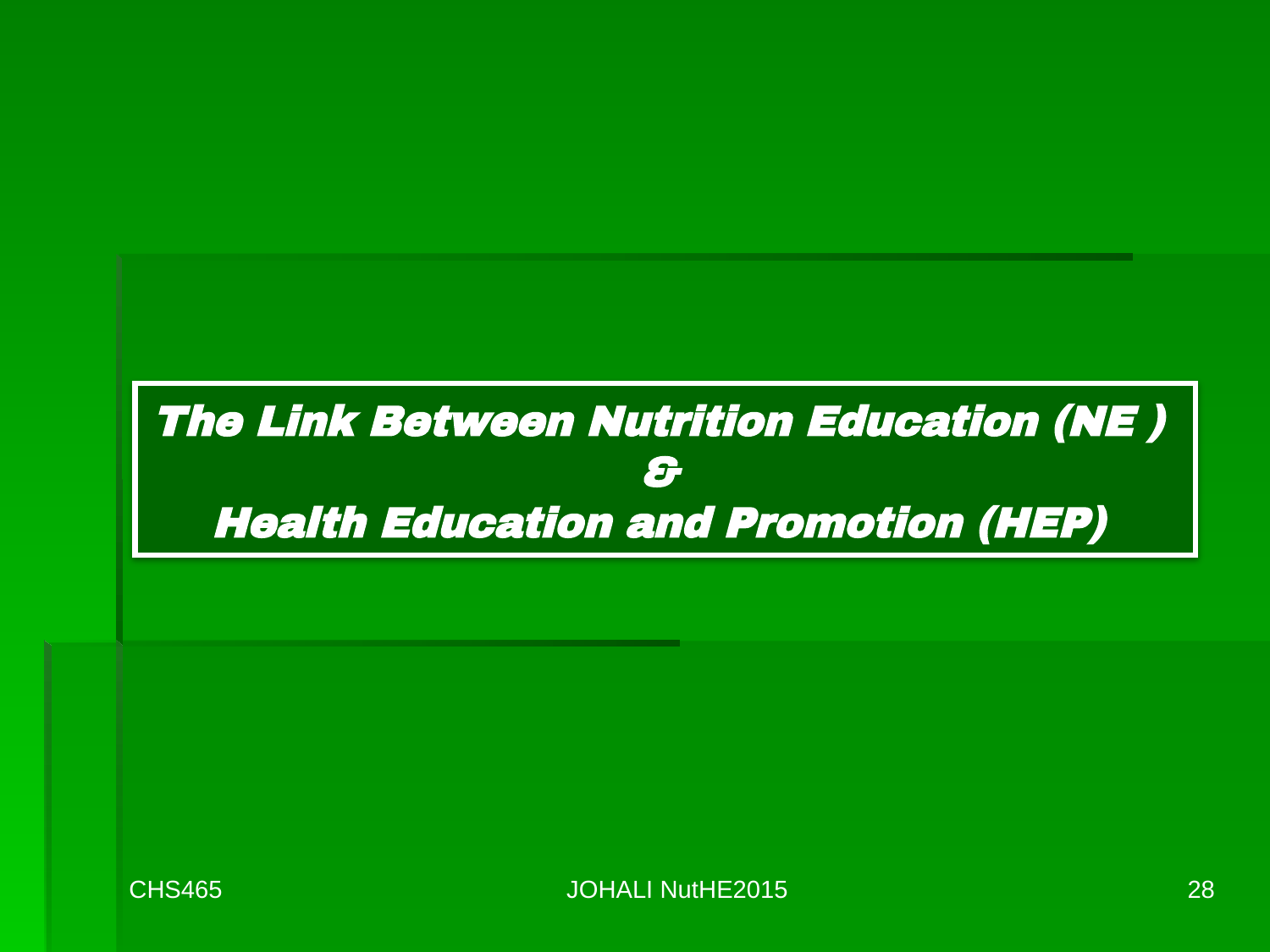

# The Link Between Nutrition Education (NE )
&
Health Education and Promotion (HEP)
CHS465
JOHALI NutHE2015
28